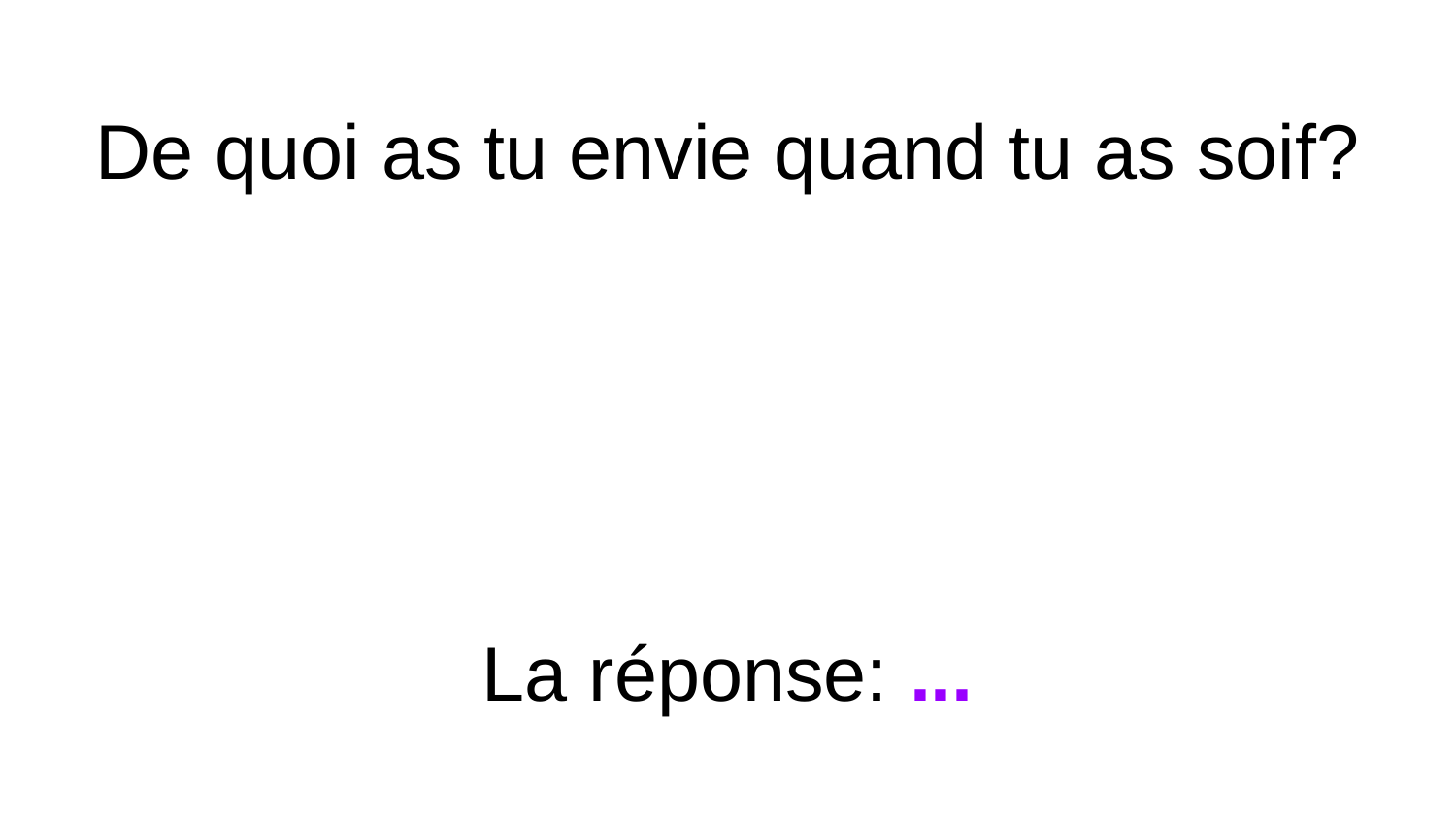

De quoi as tu envie quand tu as soif?
La réponse: ...